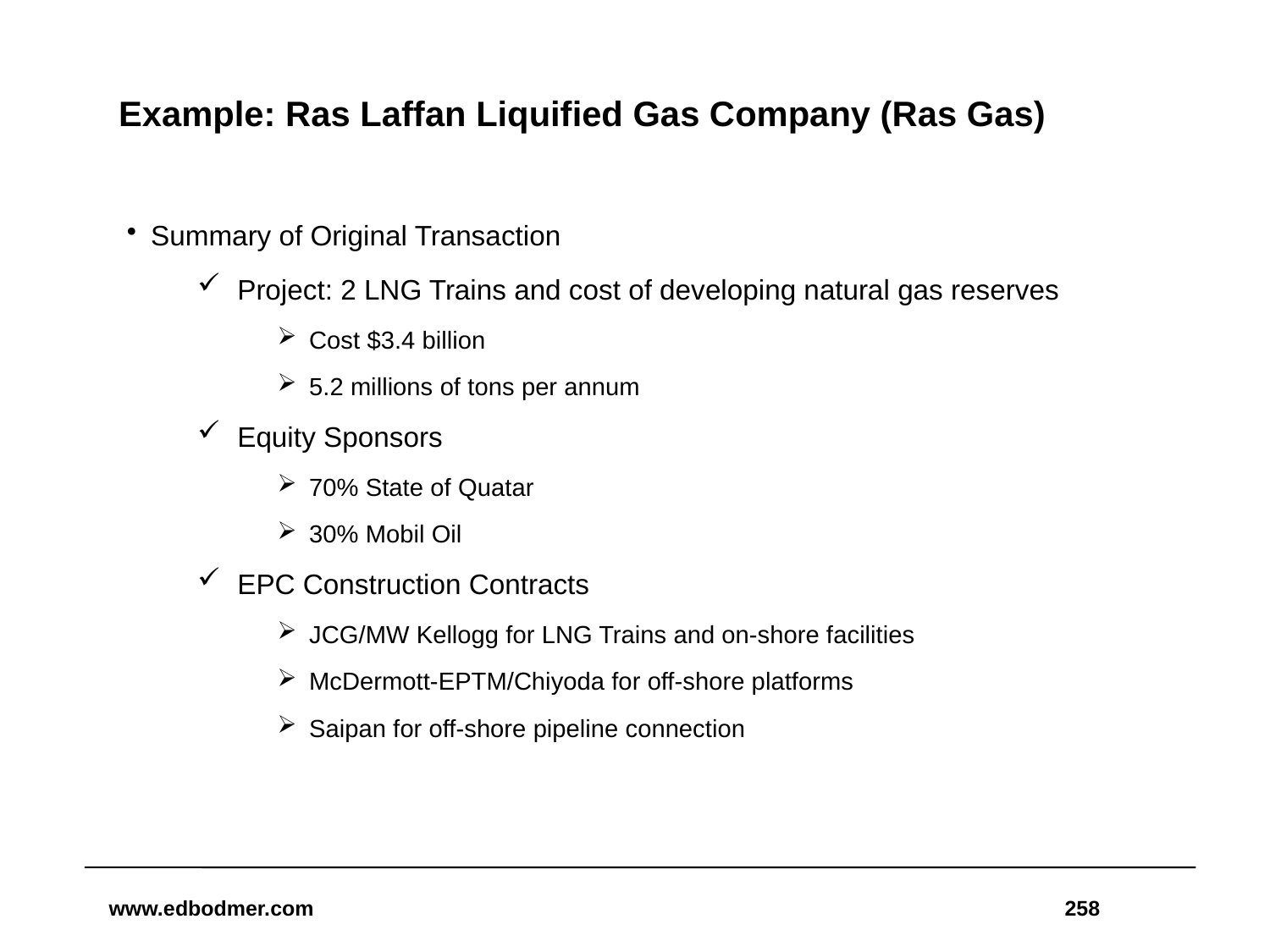

# Example: Ras Laffan Liquified Gas Company (Ras Gas)
Summary of Original Transaction
Project: 2 LNG Trains and cost of developing natural gas reserves
Cost $3.4 billion
5.2 millions of tons per annum
Equity Sponsors
70% State of Quatar
30% Mobil Oil
EPC Construction Contracts
JCG/MW Kellogg for LNG Trains and on-shore facilities
McDermott-EPTM/Chiyoda for off-shore platforms
Saipan for off-shore pipeline connection